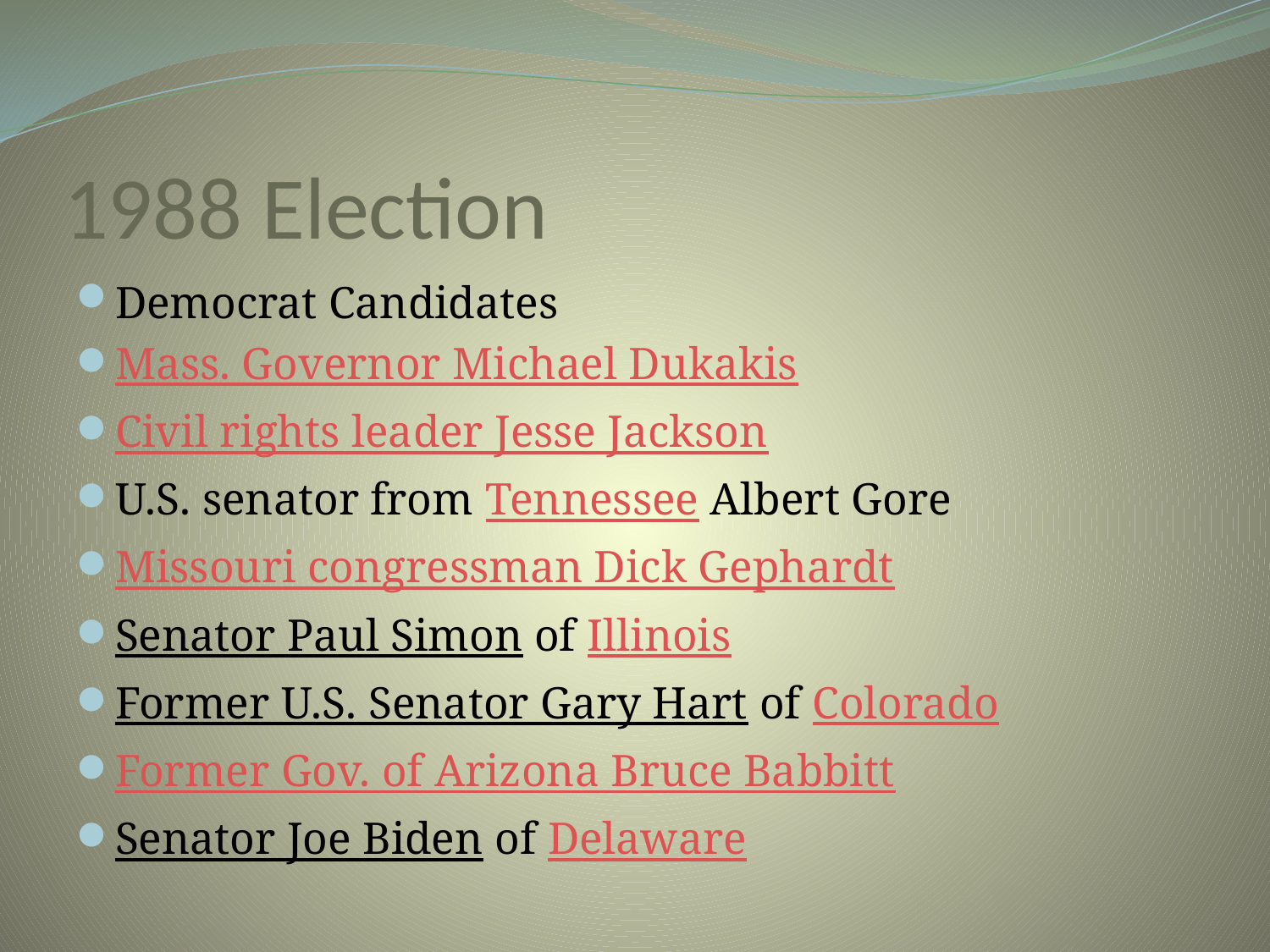

# 1988 Election
Democrat Candidates
Mass. Governor Michael Dukakis
Civil rights leader Jesse Jackson
U.S. senator from Tennessee Albert Gore
Missouri congressman Dick Gephardt
Senator Paul Simon of Illinois
Former U.S. Senator Gary Hart of Colorado
Former Gov. of Arizona Bruce Babbitt
Senator Joe Biden of Delaware